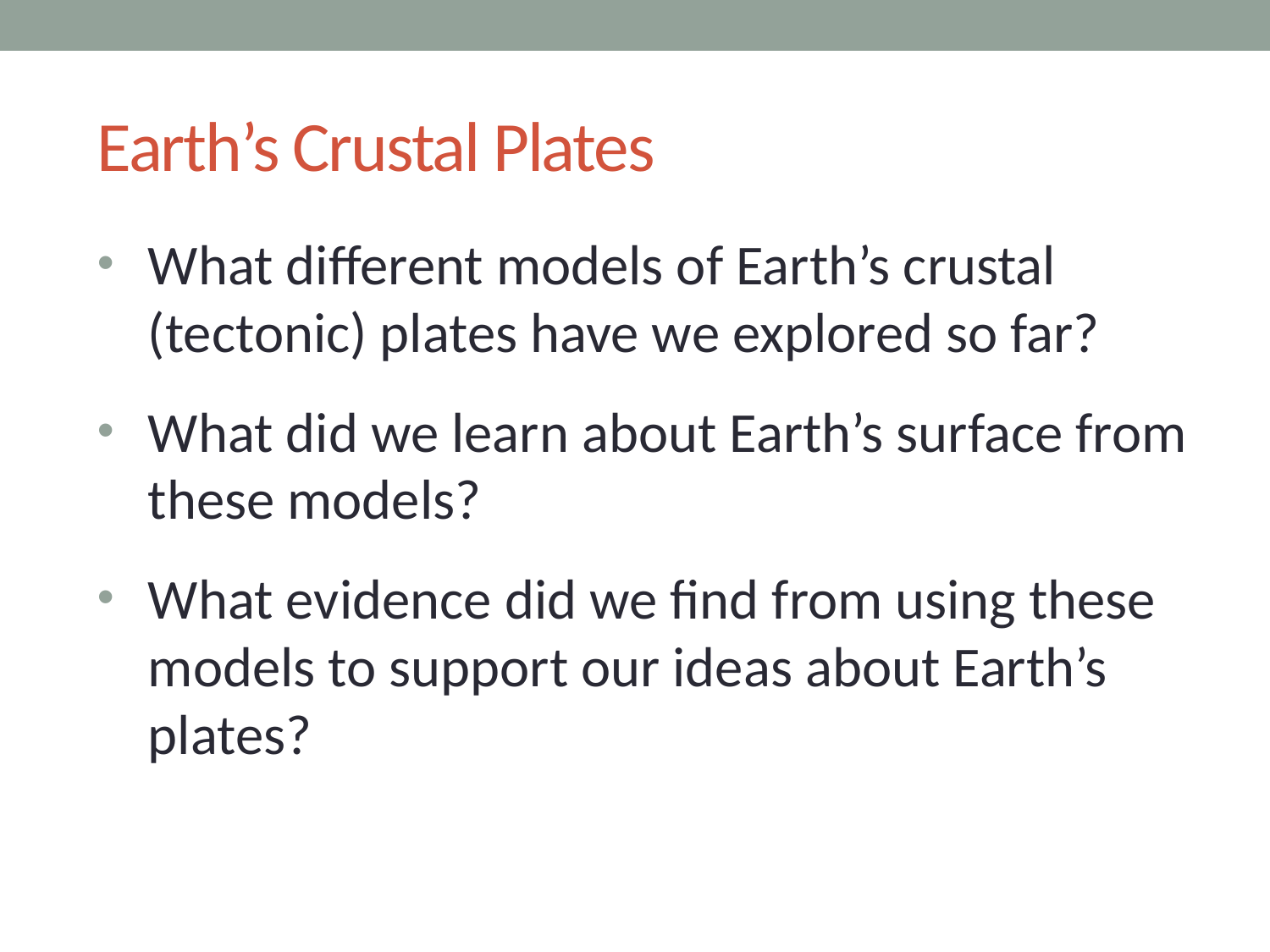

# Earth’s Crustal Plates
What different models of Earth’s crustal (tectonic) plates have we explored so far?
What did we learn about Earth’s surface from these models?
What evidence did we find from using these models to support our ideas about Earth’s plates?